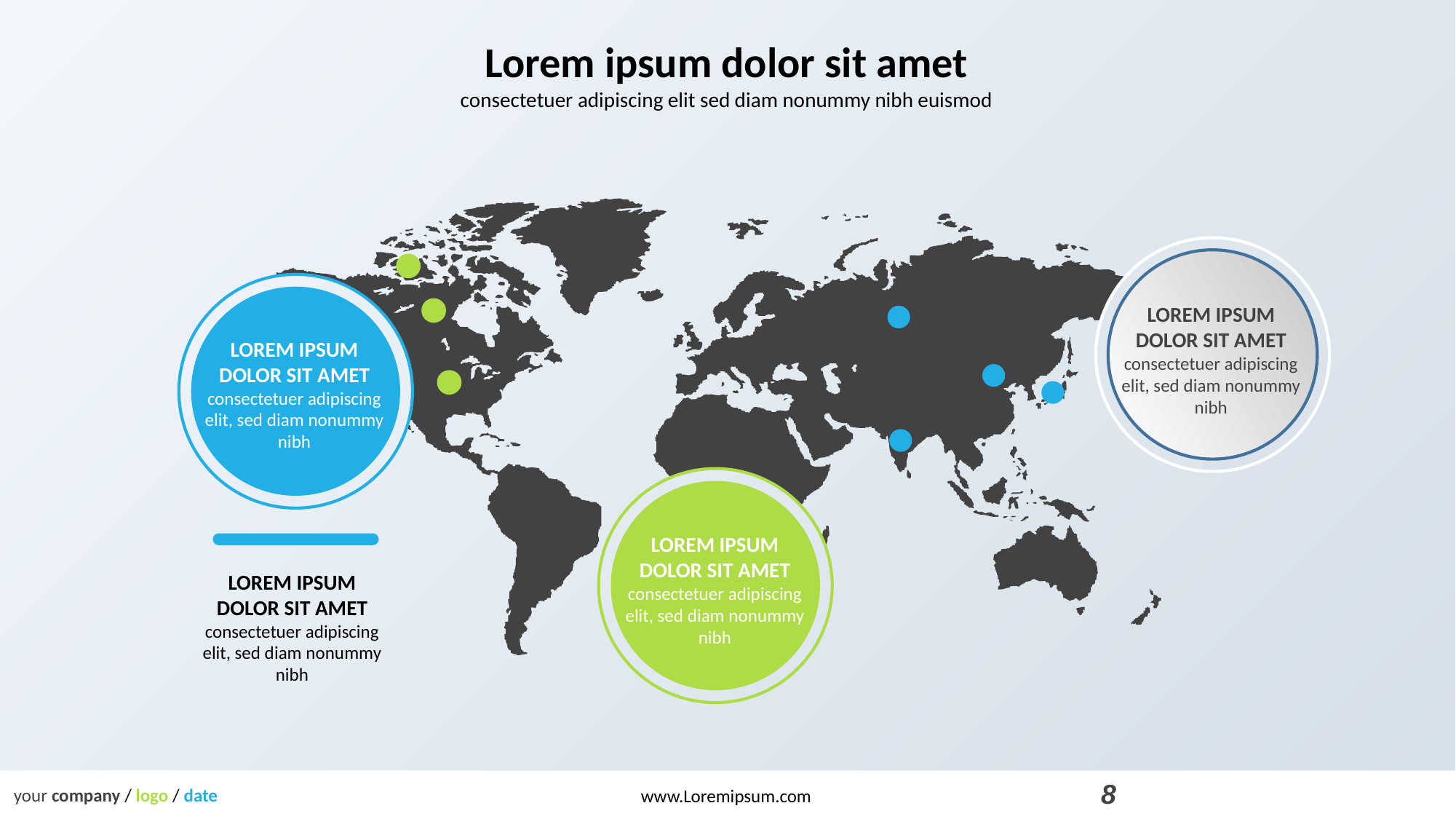

Lorem ipsum dolor sit amet
consectetuer adipiscing elit sed diam nonummy nibh euismod

LOREM IPSUM DOLOR SIT AMET
consectetuer adipiscing elit, sed diam nonummy nibh

LOREM IPSUM DOLOR SIT AMET
consectetuer adipiscing elit, sed diam nonummy nibh

LOREM IPSUM DOLOR SIT AMET
consectetuer adipiscing elit, sed diam nonummy nibh

LOREM IPSUM DOLOR SIT AMET
consectetuer adipiscing elit, sed diam nonummy nibh

8
your company / logo / date
www.Loremipsum.com